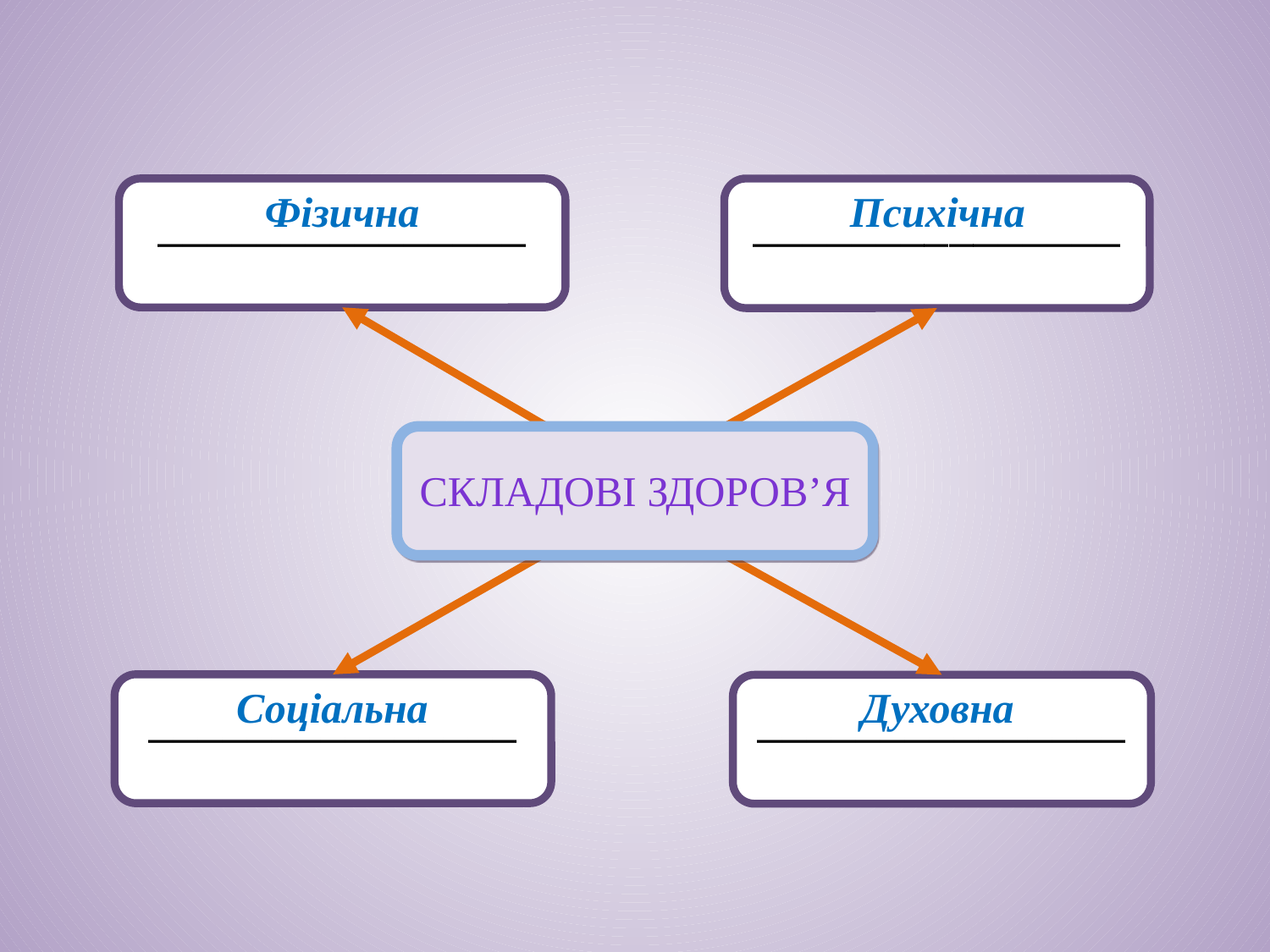

_______________
Фізична
_______________
Психічна

Складові здоров’я
_______________
Соціальна
Духовна
_______________